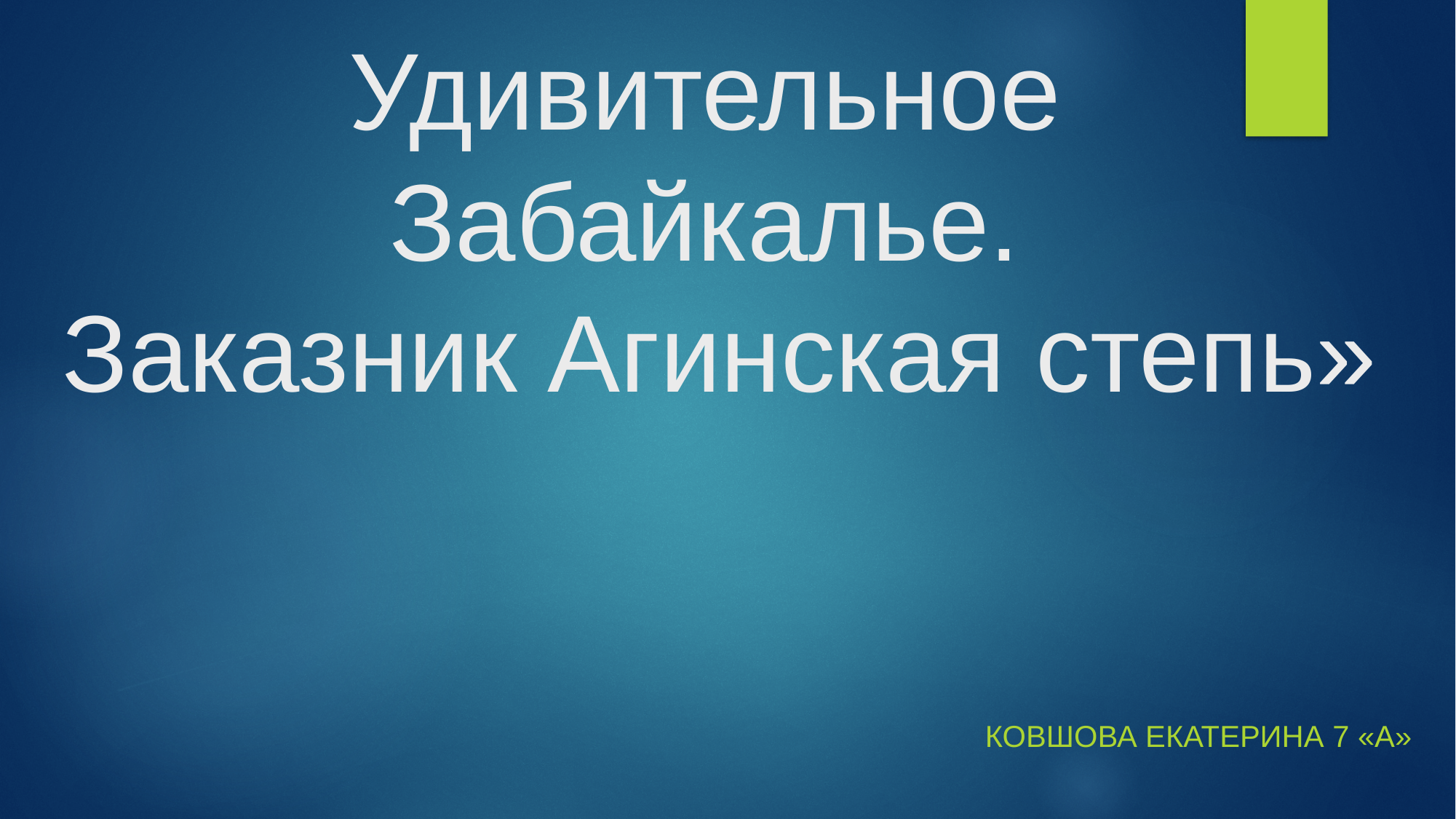

# Удивительное Забайкалье. Заказник Агинская степь»
Ковшова Екатерина 7 «А»